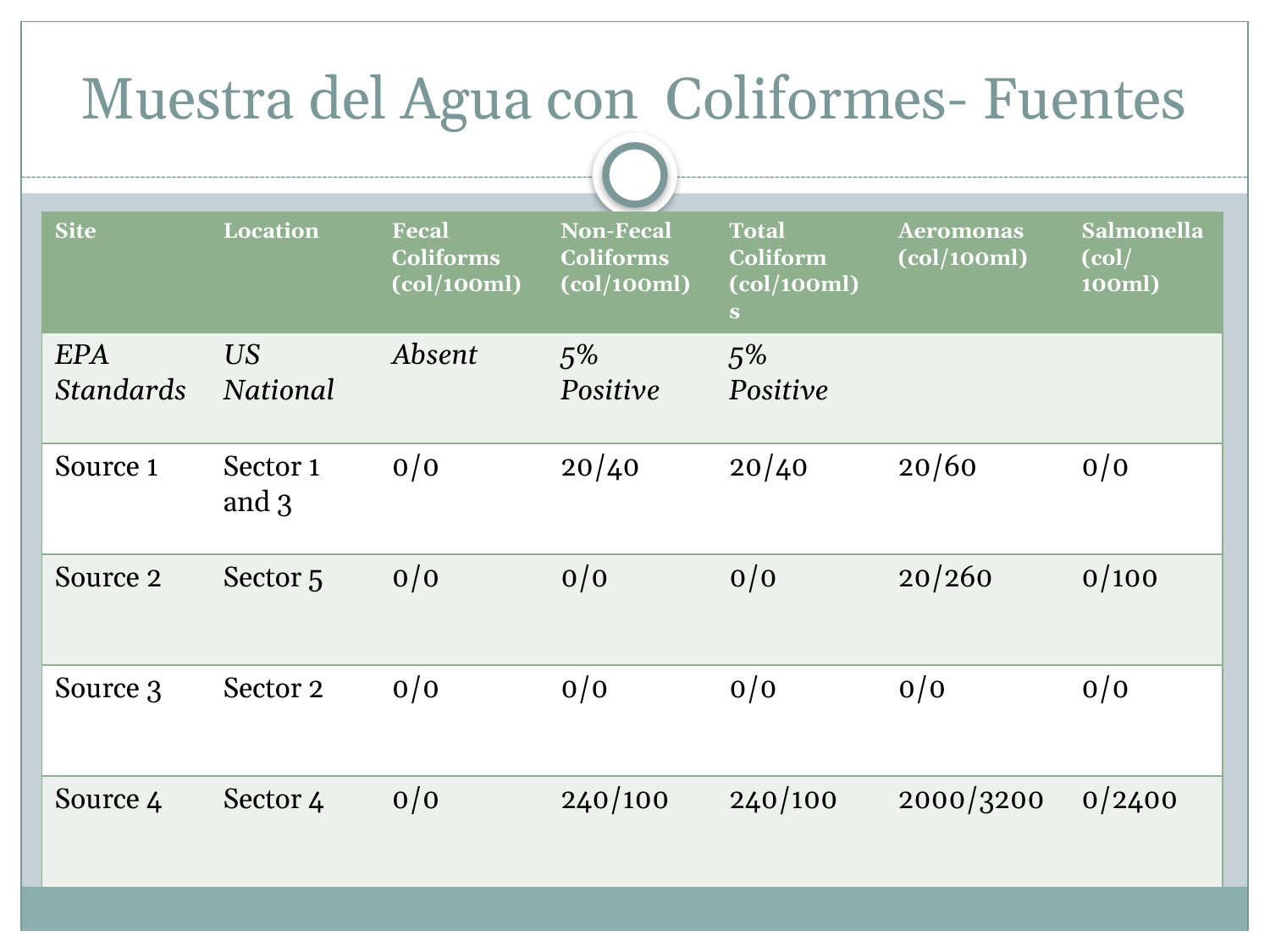

# Muestra del Agua con  Coliformes- Fuentes
| Site | Location | Fecal Coliforms (col/100ml) | Non-Fecal Coliforms (col/100ml) | Total Coliform (col/100ml) s | Aeromonas (col/100ml) | Salmonella (col/100ml) |
| --- | --- | --- | --- | --- | --- | --- |
| EPA Standards | US National | Absent | 5% Positive | 5% Positive |  |  |
| Source 1 | Sector 1 and 3 | 0/0 | 20/40 | 20/40 | 20/60 | 0/0 |
| Source 2 | Sector 5 | 0/0 | 0/0 | 0/0 | 20/260 | 0/100 |
| Source 3 | Sector 2 | 0/0 | 0/0 | 0/0 | 0/0 | 0/0 |
| Source 4 | Sector 4 | 0/0 | 240/100 | 240/100 | 2000/3200 | 0/2400 |